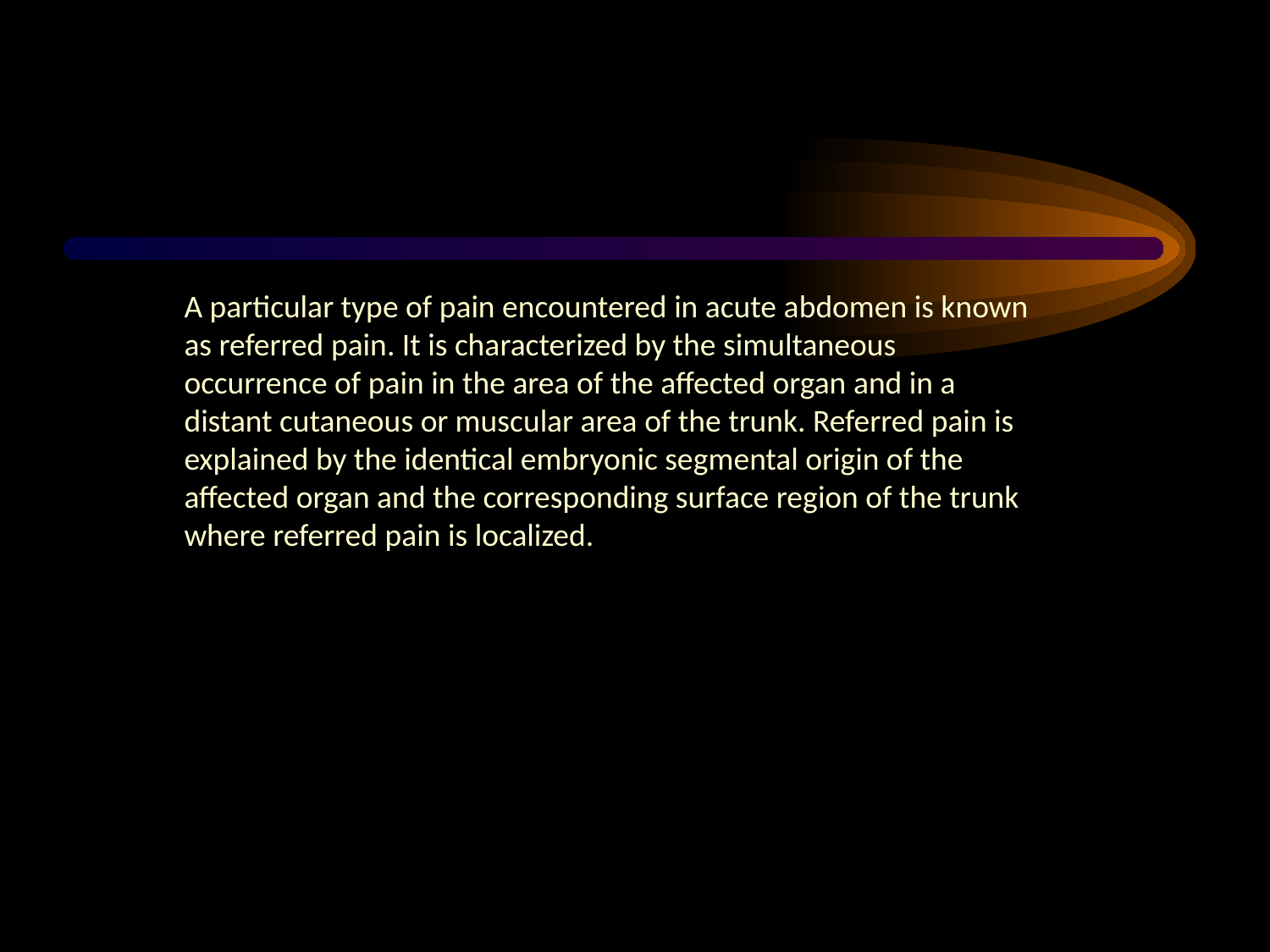

#
A particular type of pain encountered in acute abdomen is known as referred pain. It is characterized by the simultaneous occurrence of pain in the area of the affected organ and in a distant cutaneous or muscular area of the trunk. Referred pain is explained by the identical embryonic segmental origin of the affected organ and the corresponding surface region of the trunk where referred pain is localized.